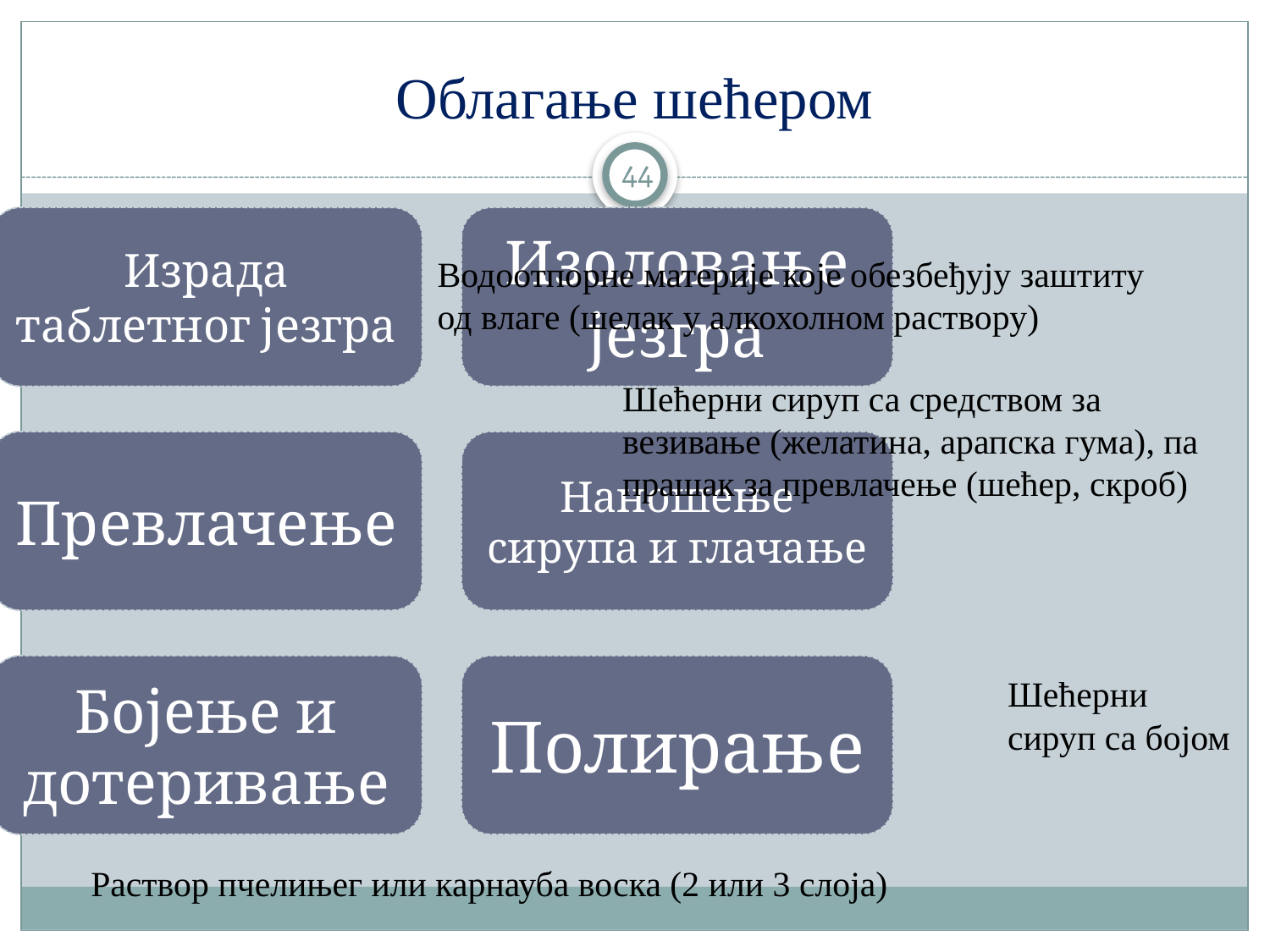

# Облагање шећером
Израда таблетног језгра
Изоловање језгра
Превлачење
Наношење сирупа и глачање
Бојење и дотеривање
Полирање
44
Водоотпорне материје које обезбеђују заштиту од влаге (шелак у алкохолном раствору)
Шећерни сируп са средством за везивање (желатина, арапска гума), па прашак за превлачење (шећер, скроб)
Шећерни сируп са бојом
Раствор пчелињег или карнауба воска (2 или 3 слоја)